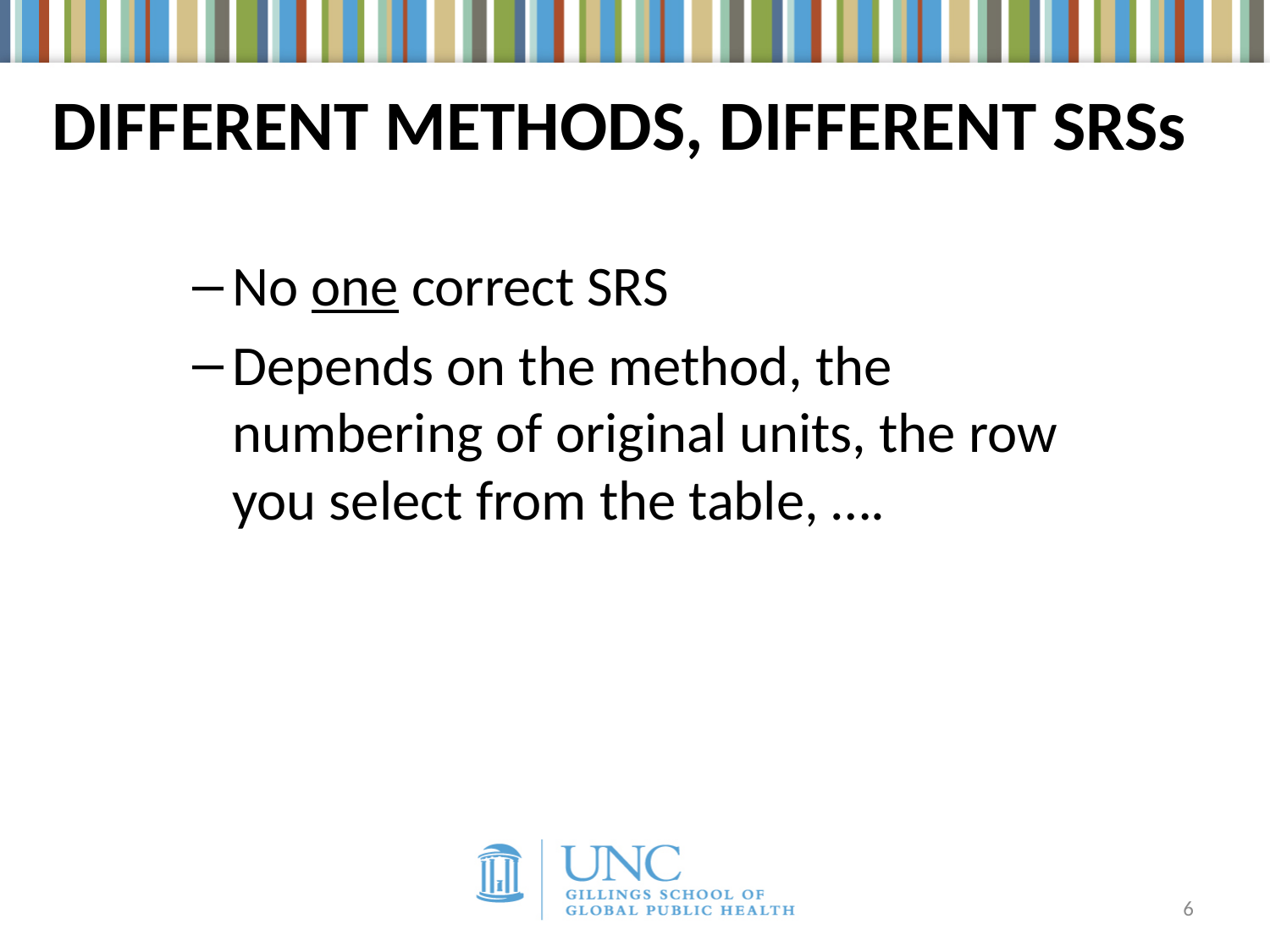

# DIFFERENT METHODS, DIFFERENT SRSs
No one correct SRS
Depends on the method, the numbering of original units, the row you select from the table, ….
6